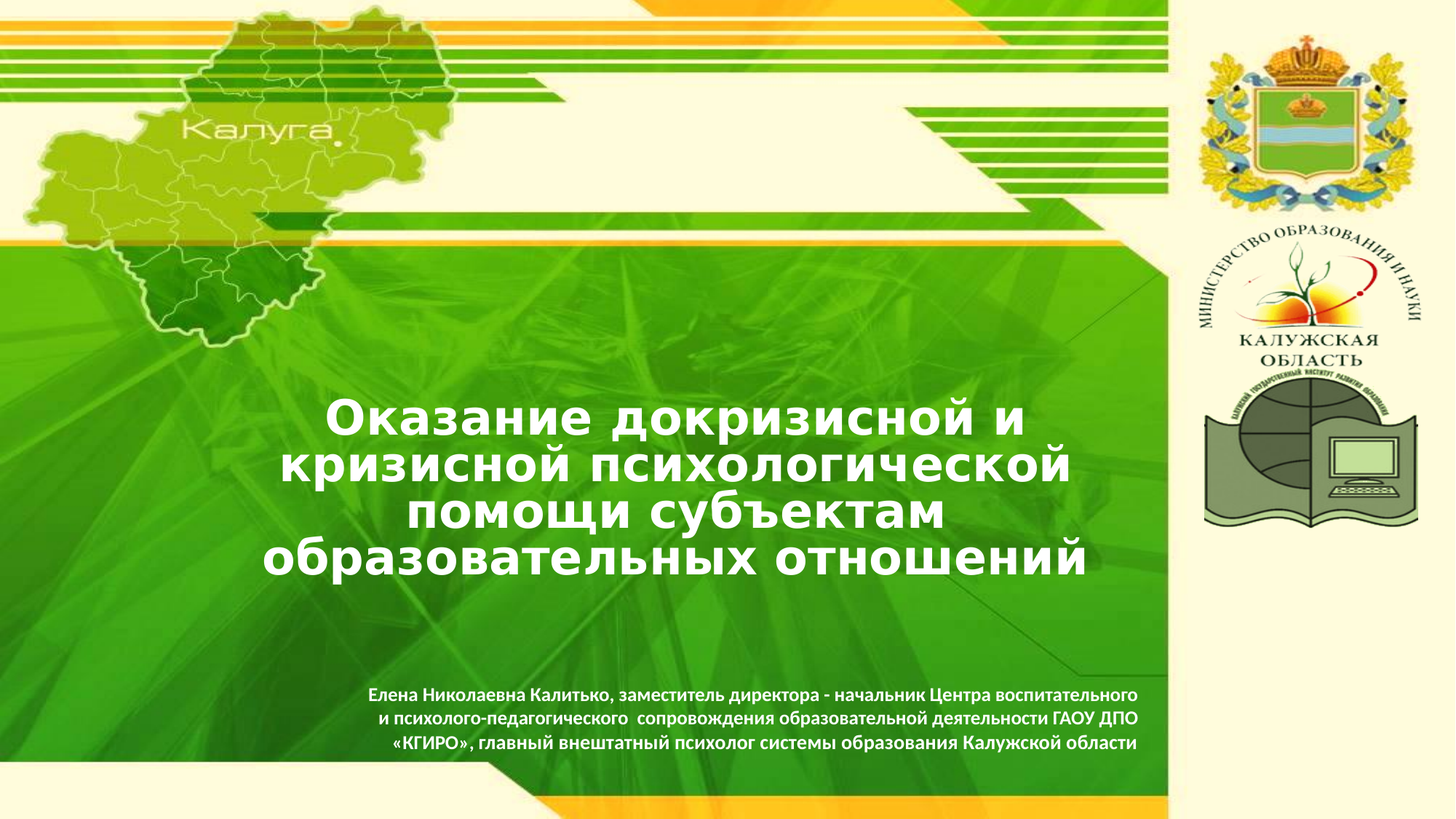

# Оказание докризисной и кризисной психологической помощи субъектам образовательных отношений
Елена Николаевна Калитько, заместитель директора - начальник Центра воспитательного и психолого-педагогического  сопровождения образовательной деятельности ГАОУ ДПО «КГИРО», главный внештатный психолог системы образования Калужской области